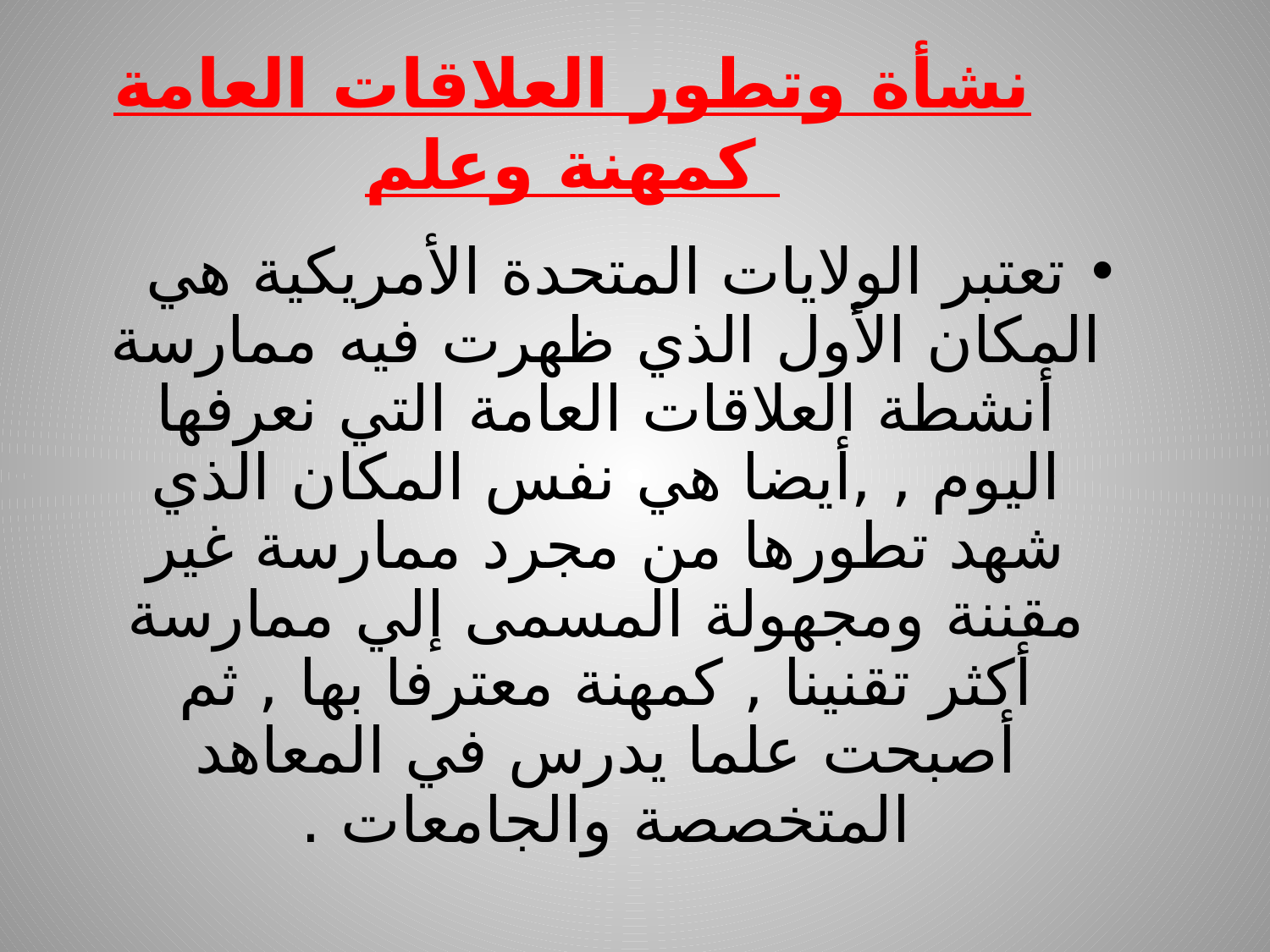

# نشأة وتطور العلاقات العامة كمهنة وعلم
تعتبر الولايات المتحدة الأمريكية هي المكان الأول الذي ظهرت فيه ممارسة أنشطة العلاقات العامة التي نعرفها اليوم , ,أيضا هي نفس المكان الذي شهد تطورها من مجرد ممارسة غير مقننة ومجهولة المسمى إلي ممارسة أكثر تقنينا , كمهنة معترفا بها , ثم أصبحت علما يدرس في المعاهد المتخصصة والجامعات .